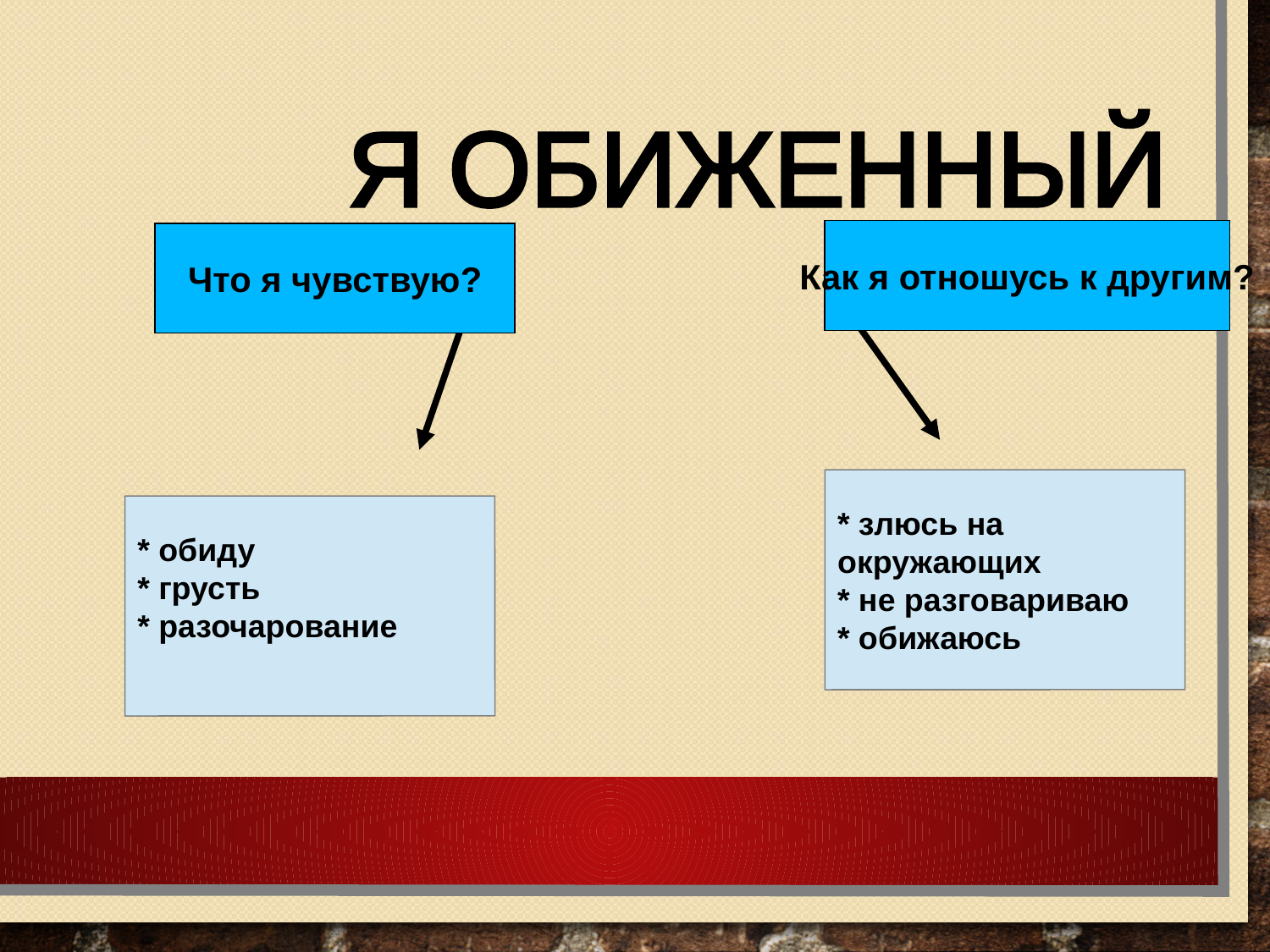

Я обиженный
Как я отношусь к другим?
Что я чувствую?

* злюсь на окружающих
* не разговариваю
* обижаюсь
* обиду
* грусть
* разочарование